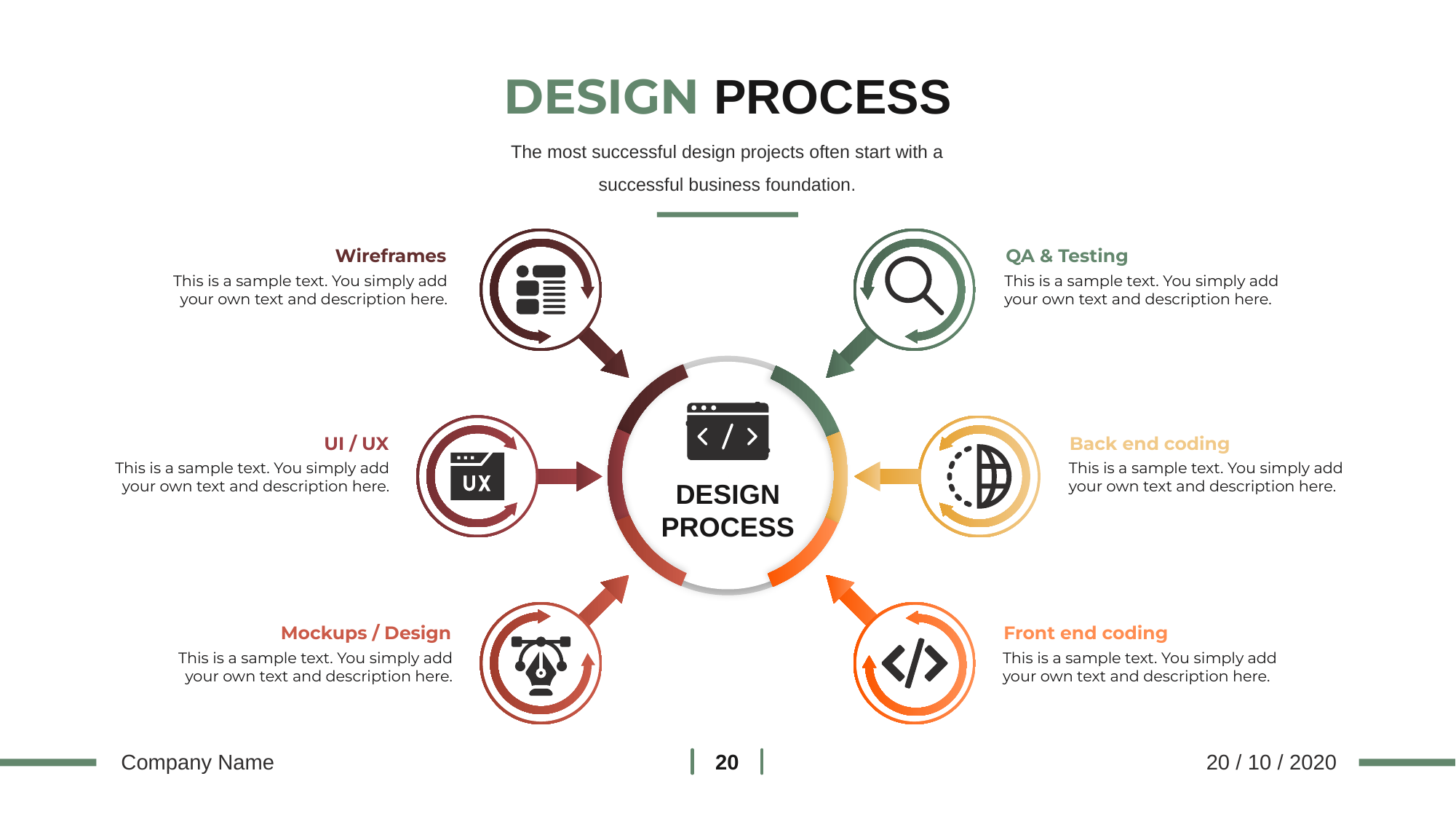

DESIGN PROCESS
The most successful design projects often start with a successful business foundation.

Wireframes
This is a sample text. You simply add your own text and description here.
QA & Testing
This is a sample text. You simply add your own text and description here.

UI / UX
This is a sample text. You simply add your own text and description here.
Back end coding
This is a sample text. You simply add your own text and description here.

DESIGN
PROCESS

Mockups / Design
This is a sample text. You simply add your own text and description here.
Front end coding
This is a sample text. You simply add your own text and description here.

Company Name
20 / 10 / 2020